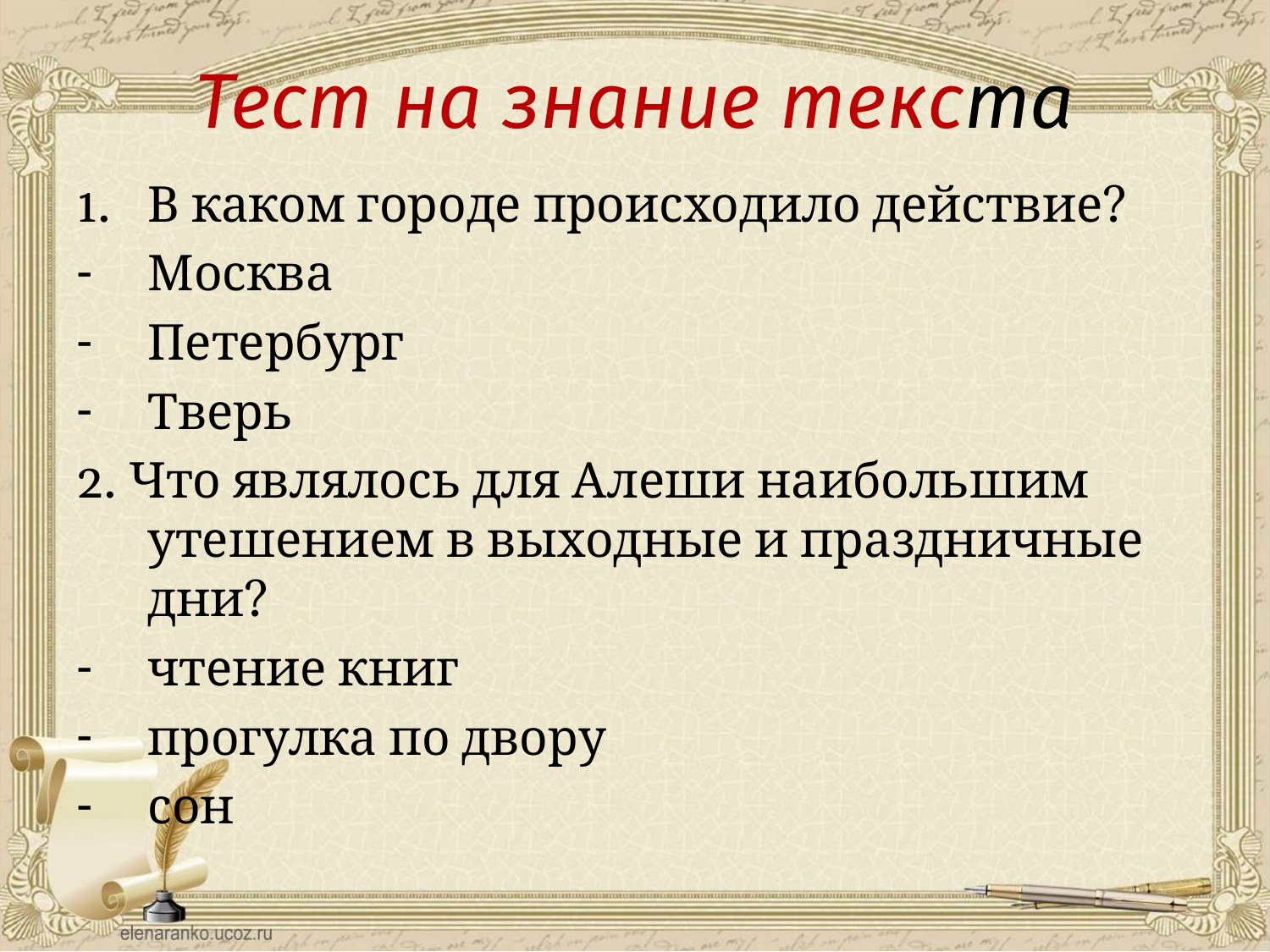

# Тест на знание текста
В каком городе происходило действие?
Москва
Петербург
Тверь
2. Что являлось для Алеши наибольшим утешением в выходные и праздничные дни?
чтение книг
прогулка по двору
сон